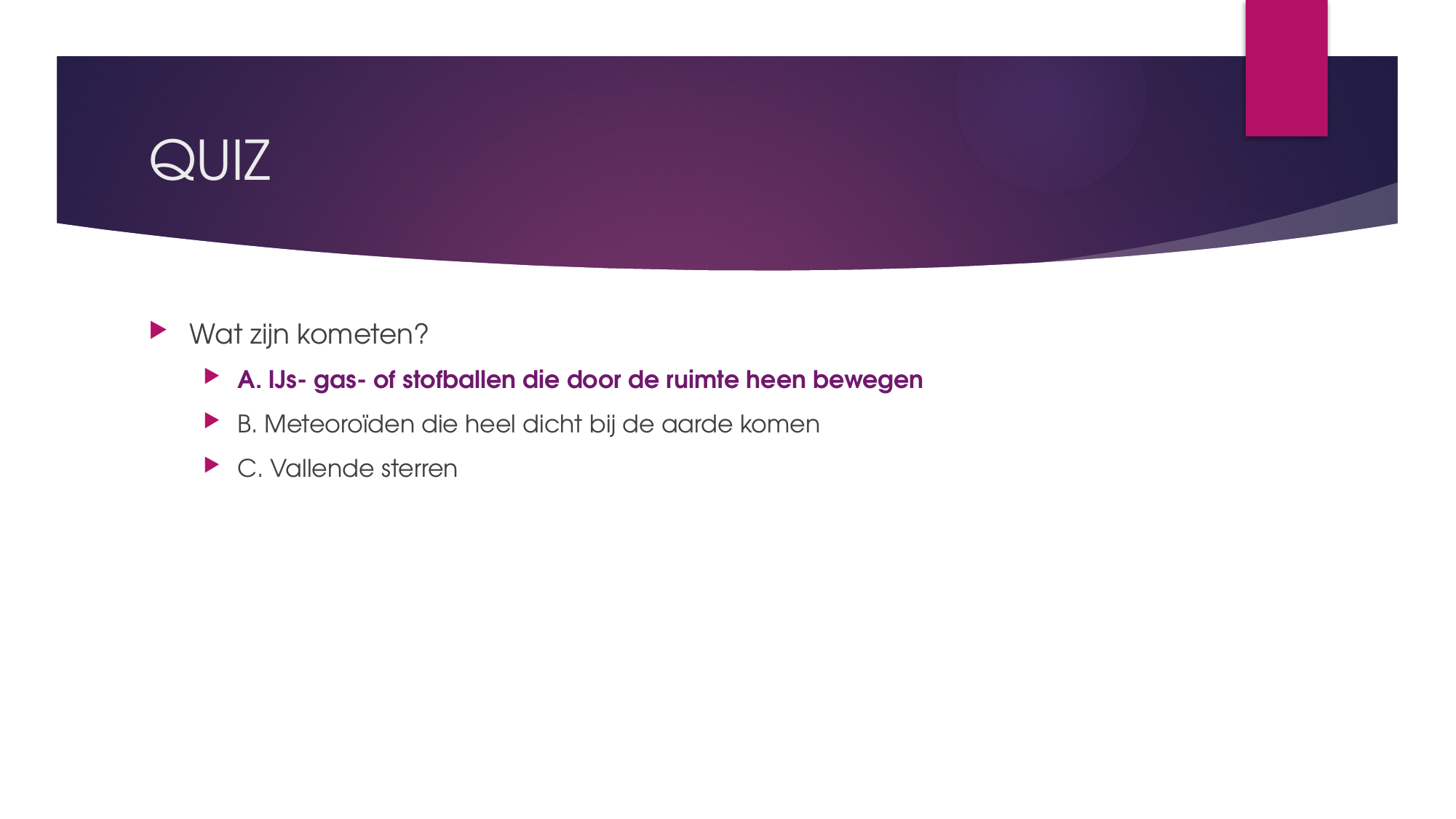

# QUIZ
Wat zijn kometen?
A. IJs- gas- of stofballen die door de ruimte heen bewegen
B. Meteoroïden die heel dicht bij de aarde komen
C. Vallende sterren